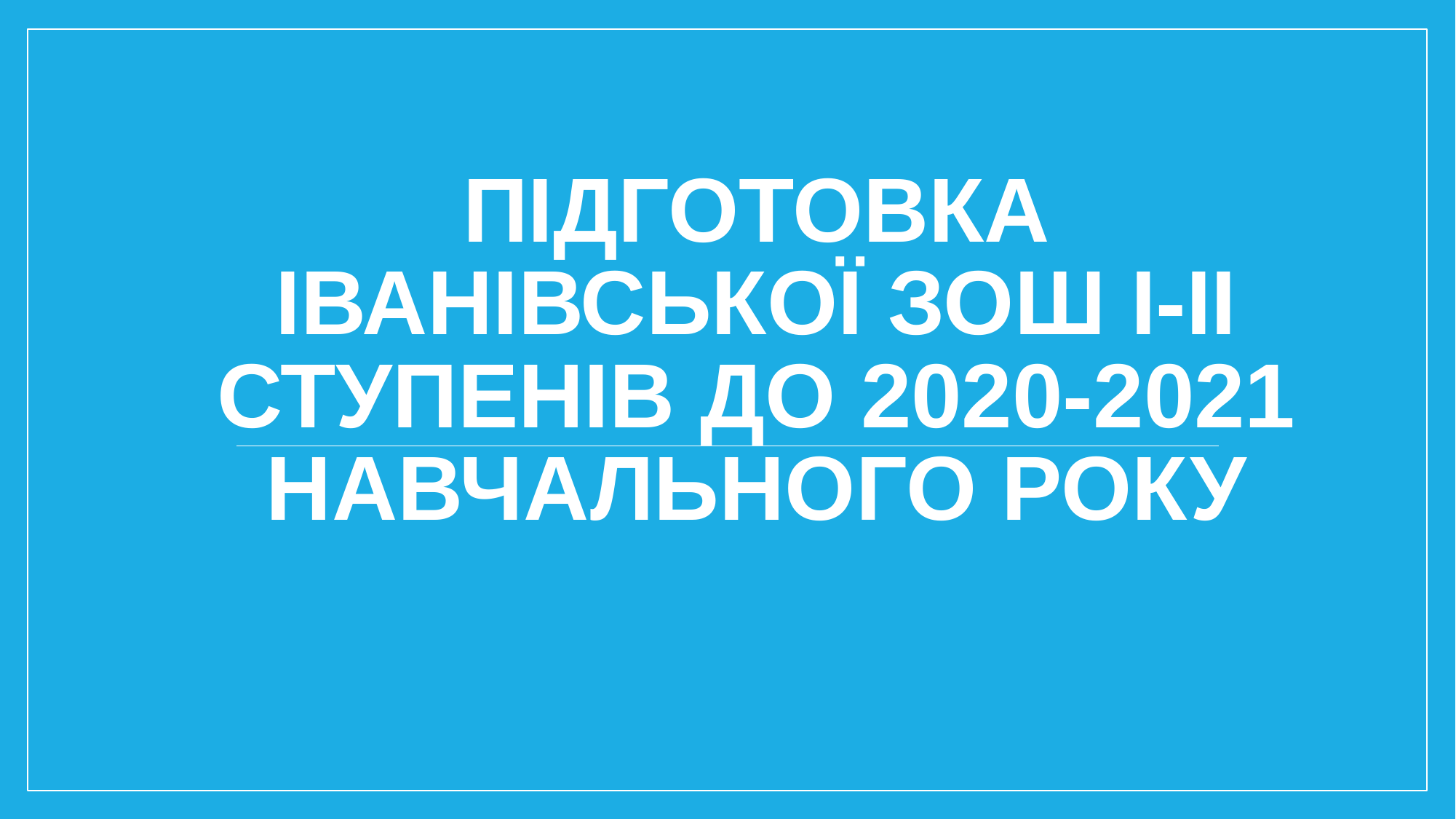

# Підготовка Іванівської ЗОШ І-ІІ ступенів до 2020-2021 навчального року